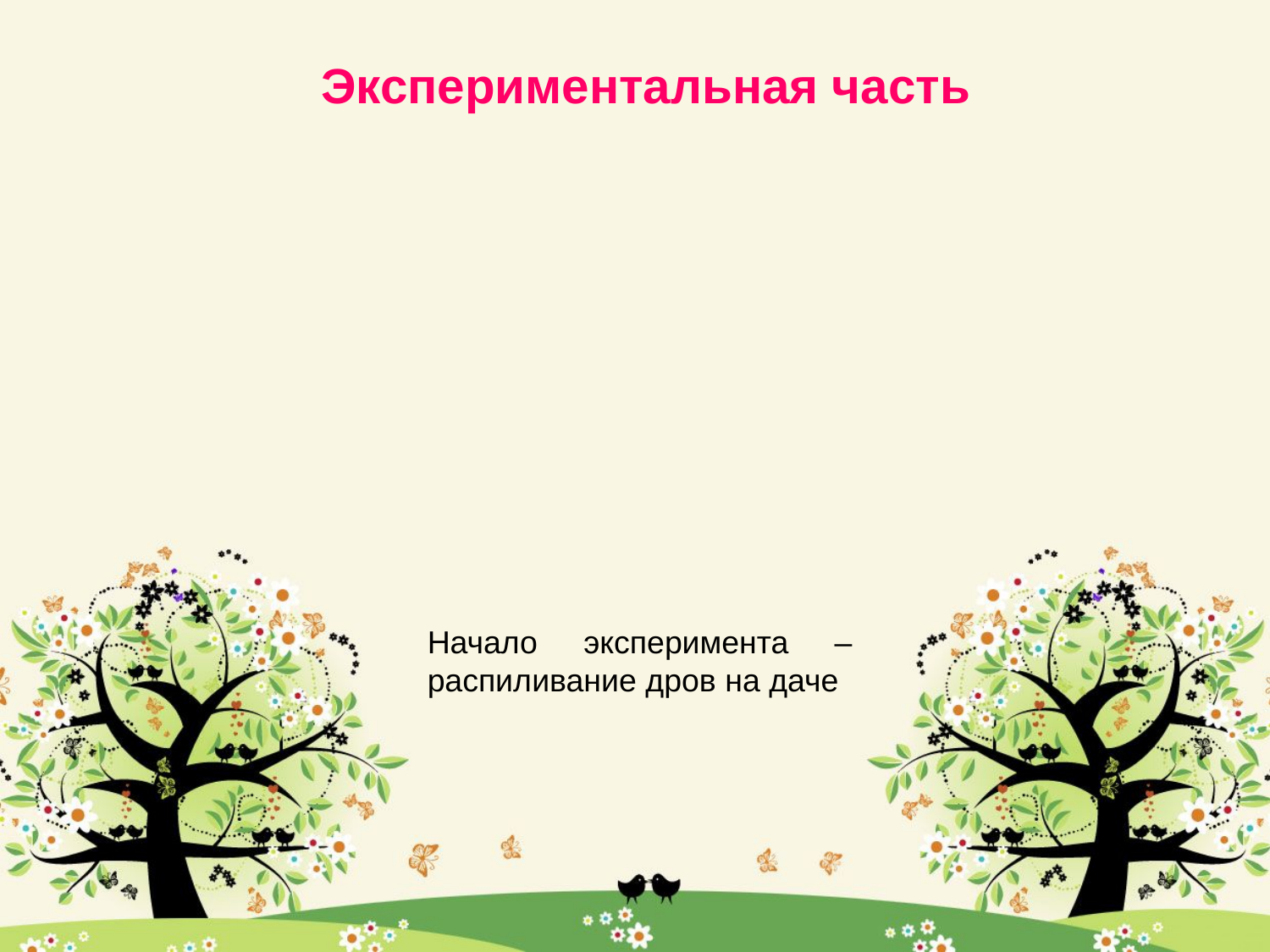

# Экспериментальная часть
Начало эксперимента – распиливание дров на даче